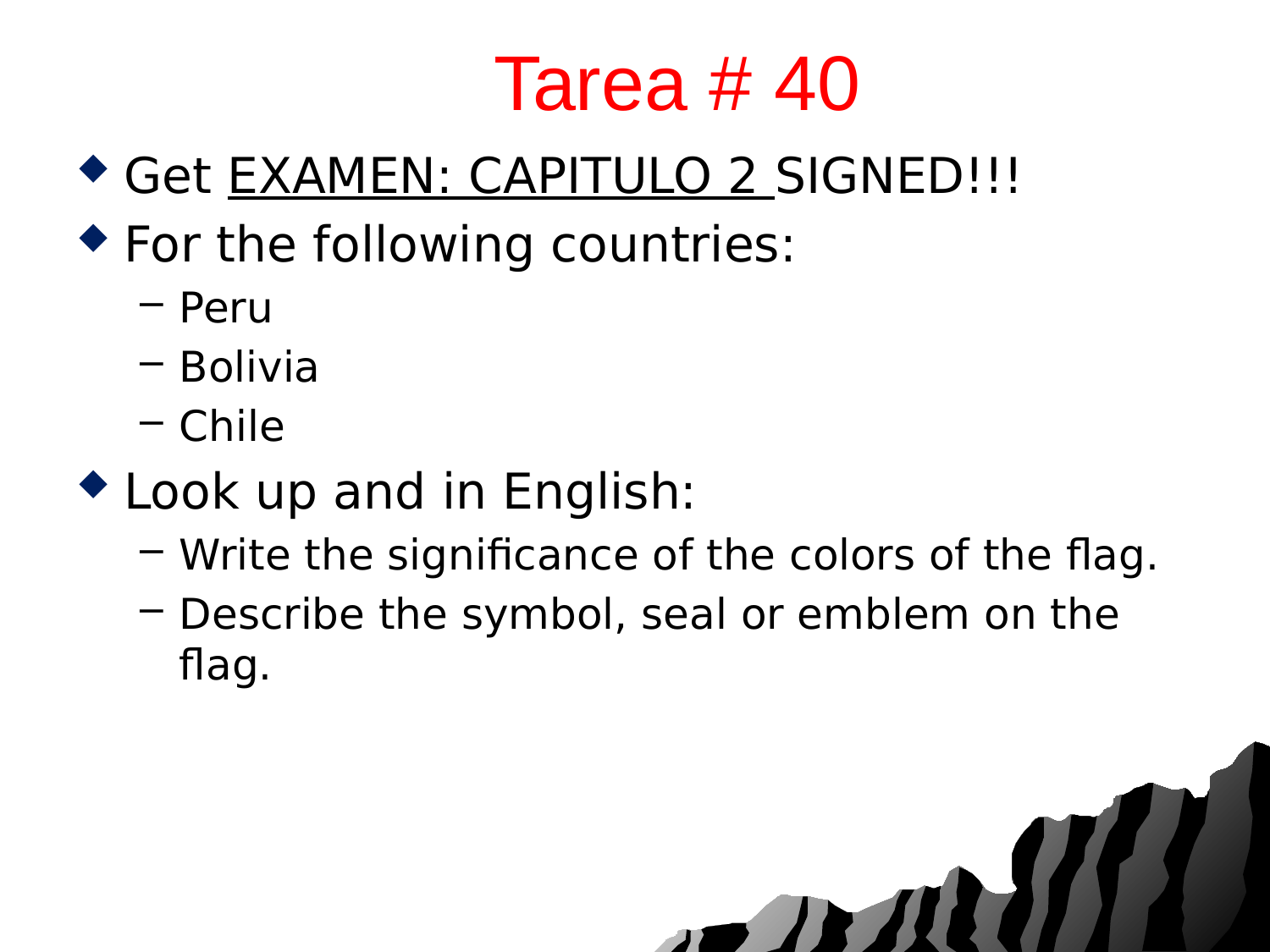

# Tarea # 40
Get EXAMEN: CAPITULO 2 SIGNED!!!
For the following countries:
Peru
Bolivia
Chile
Look up and in English:
Write the significance of the colors of the flag.
Describe the symbol, seal or emblem on the flag.